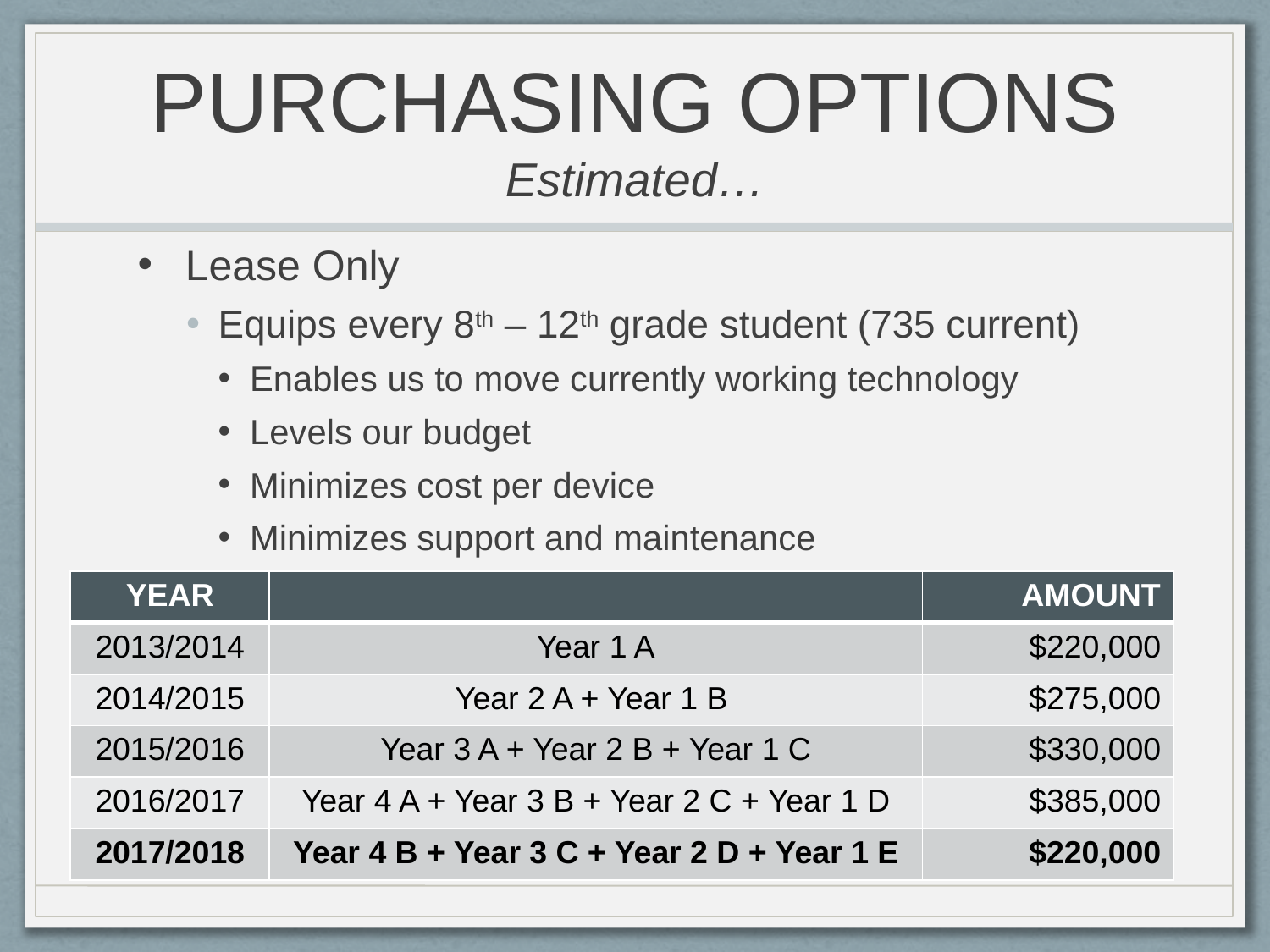

# PURCHASING OPTIONS Estimated…
Lease Only
Equips every 8th – 12th grade student (735 current)
Enables us to move currently working technology
Levels our budget
Minimizes cost per device
Minimizes support and maintenance

| YEAR |  | AMOUNT |
| --- | --- | --- |
| 2013/2014 | Year 1 A | $220,000 |
| 2014/2015 | Year 2 A + Year 1 B | $275,000 |
| 2015/2016 | Year 3 A + Year 2 B + Year 1 C | $330,000 |
| 2016/2017 | Year 4 A + Year 3 B + Year 2 C + Year 1 D | $385,000 |
| 2017/2018 | Year 4 B + Year 3 C + Year 2 D + Year 1 E | $220,000 |